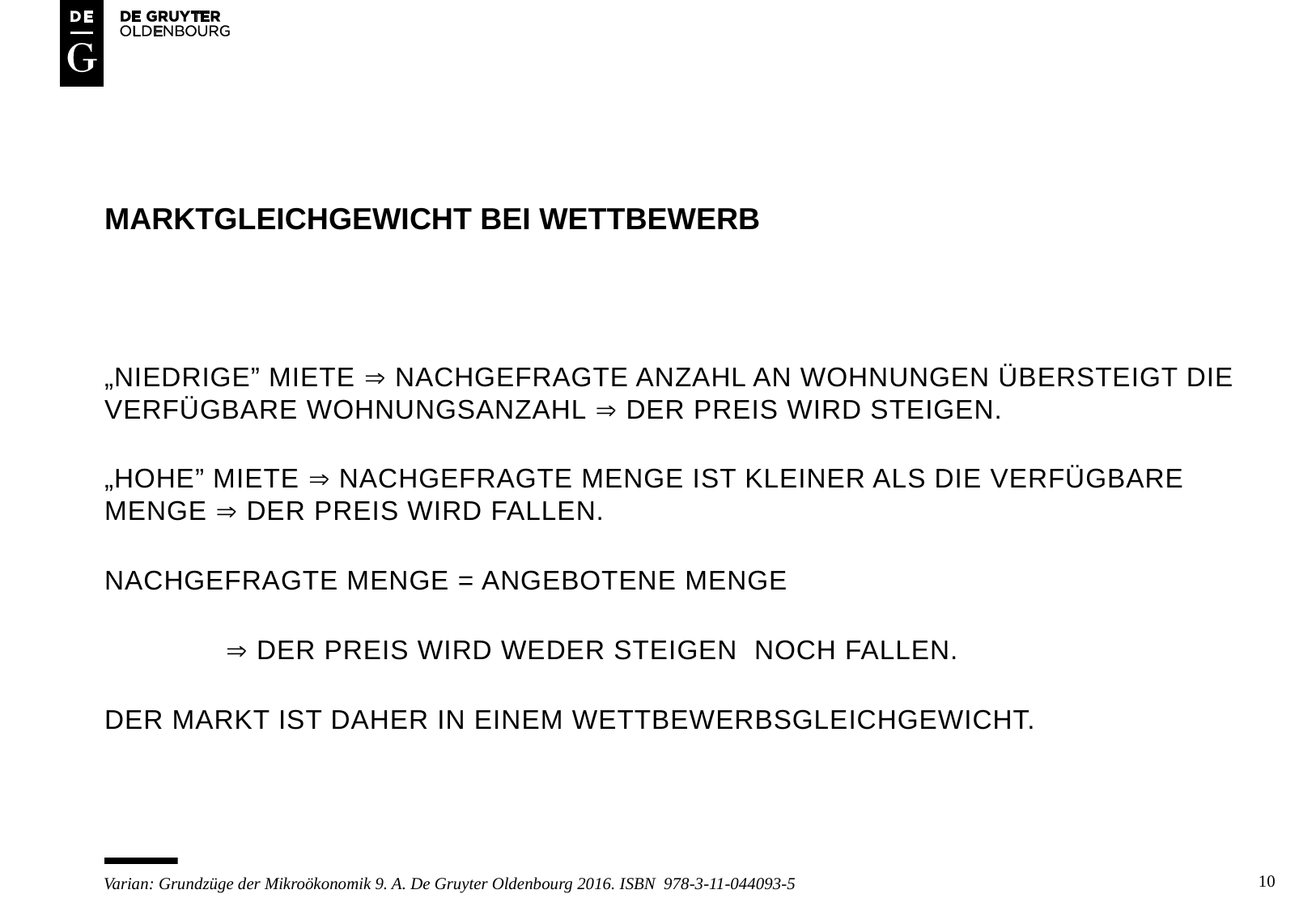

# Marktgleichgewicht bei Wettbewerb

„Niedrige” Miete ⇒ nachgefragte Anzahl an Wohnungen übersteigt die verfügbare Wohnungsanzahl ⇒ der Preis wird steigen.
„Hohe” Miete ⇒ nachgefragte Menge ist kleiner als die verfügbare Menge ⇒ der Preis wird fallen.
Nachgefragte Menge = angebotene Menge
	⇒ der Preis wird weder steigen  noch fallen.
Der Markt ist daher in einem Wettbewerbsgleichgewicht.

10
Varian: Grundzüge der Mikroökonomik 9. A. De Gruyter Oldenbourg 2016. ISBN  978-3-11-044093-5